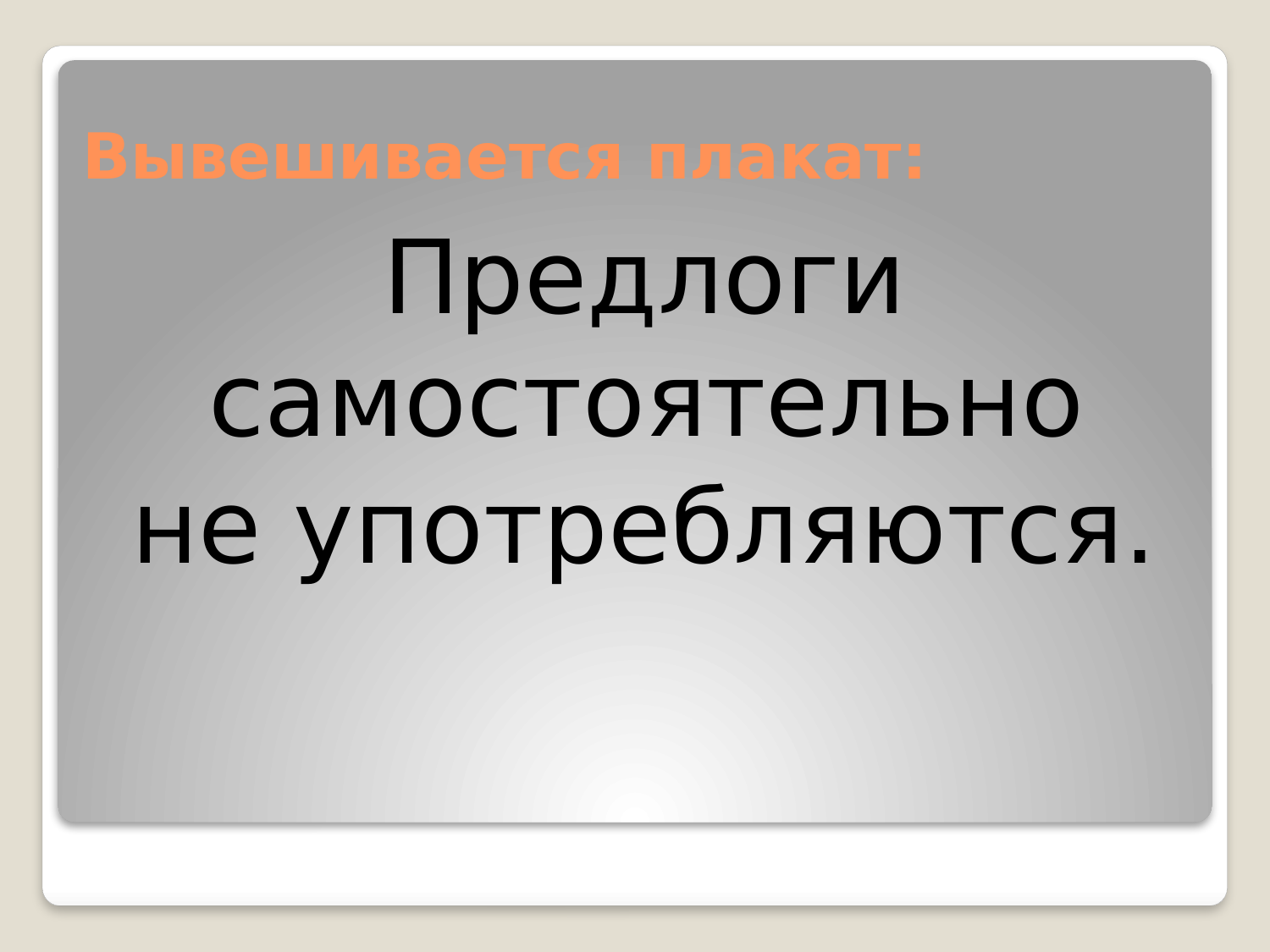

# Вывешивается плакат:
Предлоги самостоятельно
не употребляются.